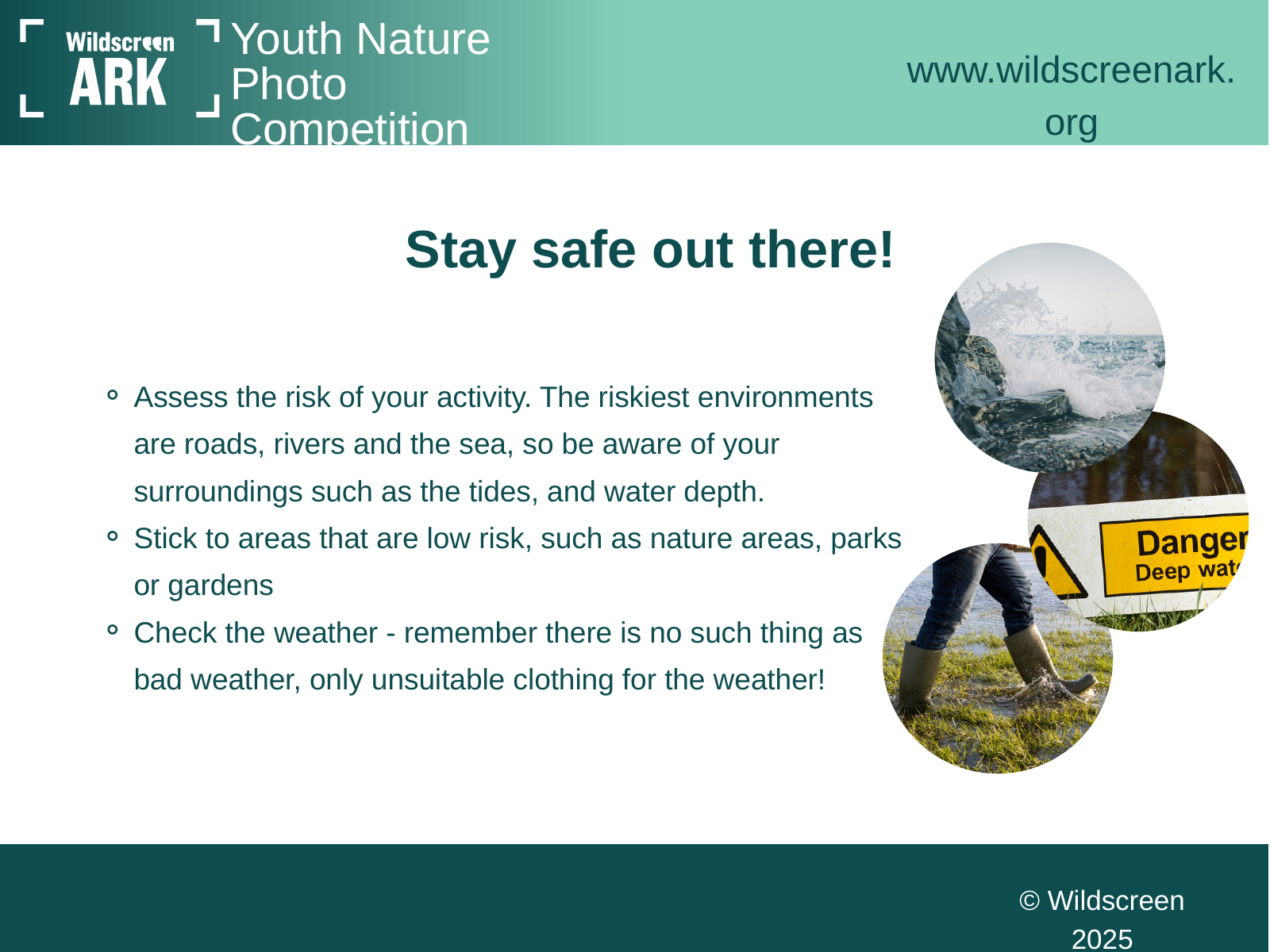

Youth Nature Photo Competition
www.wildscreenark.org
Stay safe out there!

Assess the risk of your activity. The riskiest environments are roads, rivers and the sea, so be aware of your surroundings such as the tides, and water depth.​
Stick to areas that are low risk, such as nature areas, parks or gardens​
Check the weather - remember there is no such thing as bad weather, only unsuitable clothing for the weather!

© Wildscreen 2025